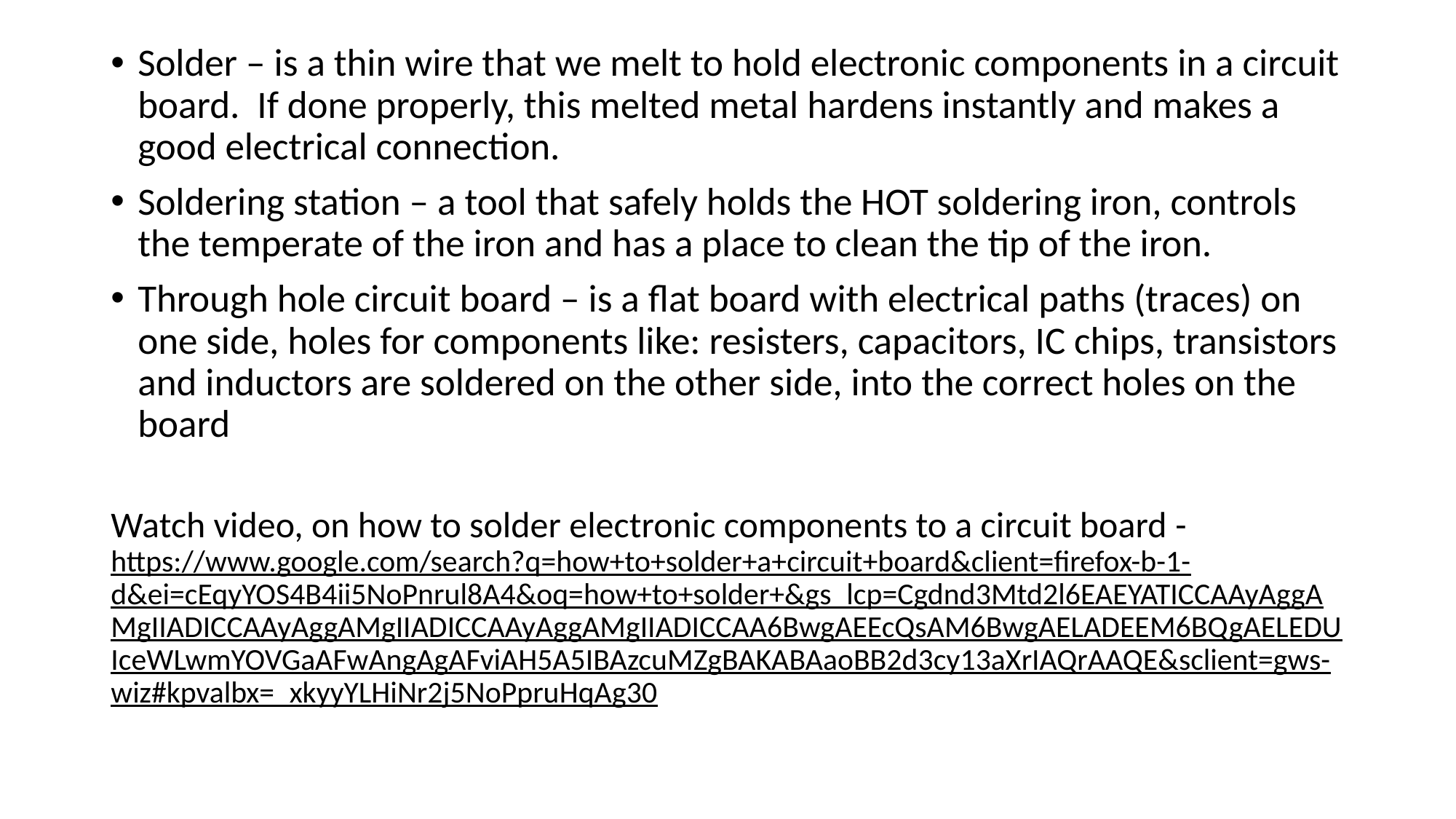

Solder – is a thin wire that we melt to hold electronic components in a circuit board.  If done properly, this melted metal hardens instantly and makes a good electrical connection.
Soldering station – a tool that safely holds the HOT soldering iron, controls the temperate of the iron and has a place to clean the tip of the iron.
Through hole circuit board – is a flat board with electrical paths (traces) on one side, holes for components like: resisters, capacitors, IC chips, transistors and inductors are soldered on the other side, into the correct holes on the board
# Watch video, on how to solder electronic components to a circuit board - https://www.google.com/search?q=how+to+solder+a+circuit+board&client=firefox-b-1-d&ei=cEqyYOS4B4ii5NoPnrul8A4&oq=how+to+solder+&gs_lcp=Cgdnd3Mtd2l6EAEYATICCAAyAggAMgIIADICCAAyAggAMgIIADICCAAyAggAMgIIADICCAA6BwgAEEcQsAM6BwgAELADEEM6BQgAELEDUIceWLwmYOVGaAFwAngAgAFviAH5A5IBAzcuMZgBAKABAaoBB2d3cy13aXrIAQrAAQE&sclient=gws-wiz#kpvalbx=_xkyyYLHiNr2j5NoPpruHqAg30